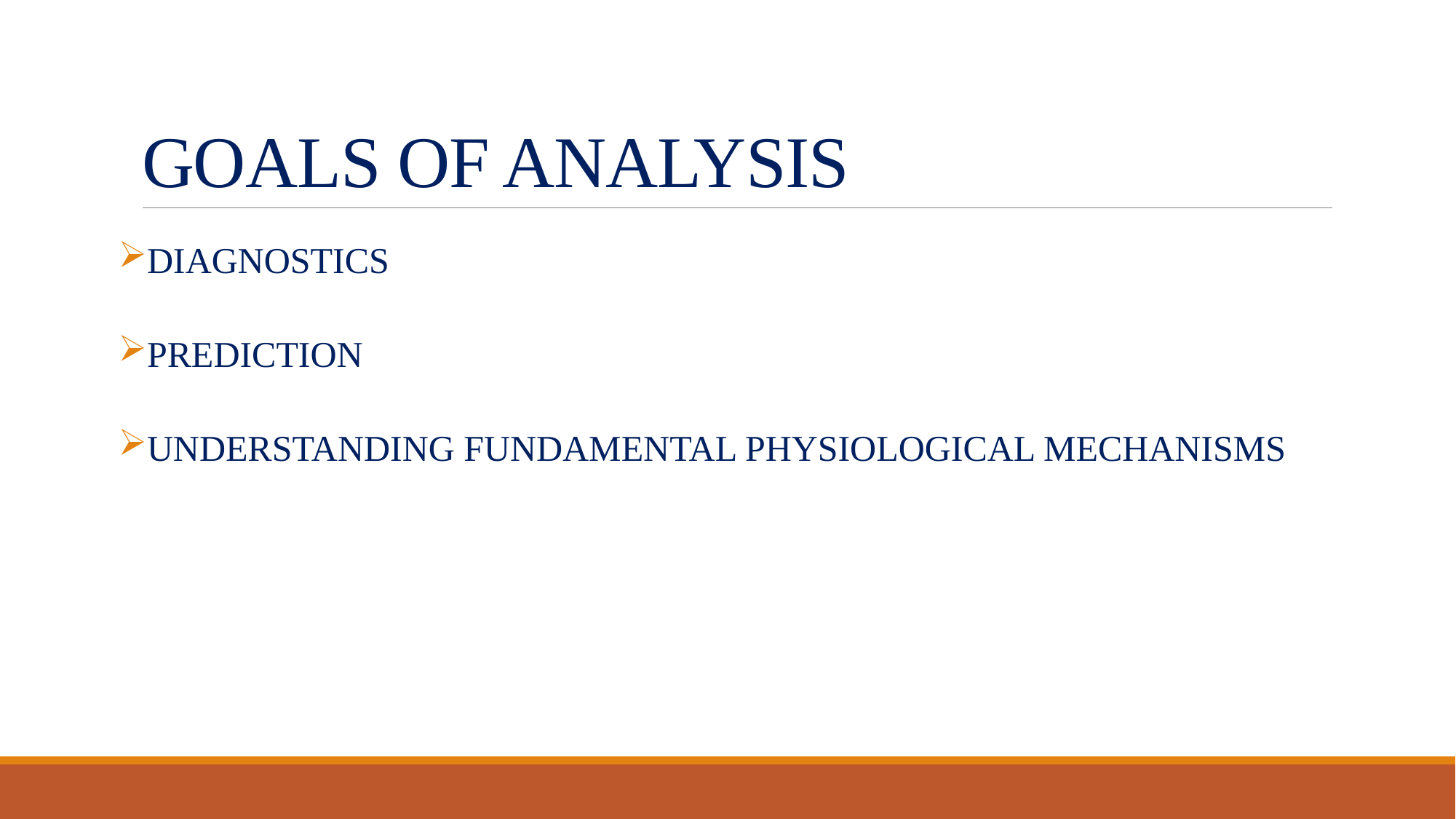

# GOALS OF ANALYSIS

DIAGNOSTICS
PREDICTION
UNDERSTANDING FUNDAMENTAL PHYSIOLOGICAL MECHANISMS